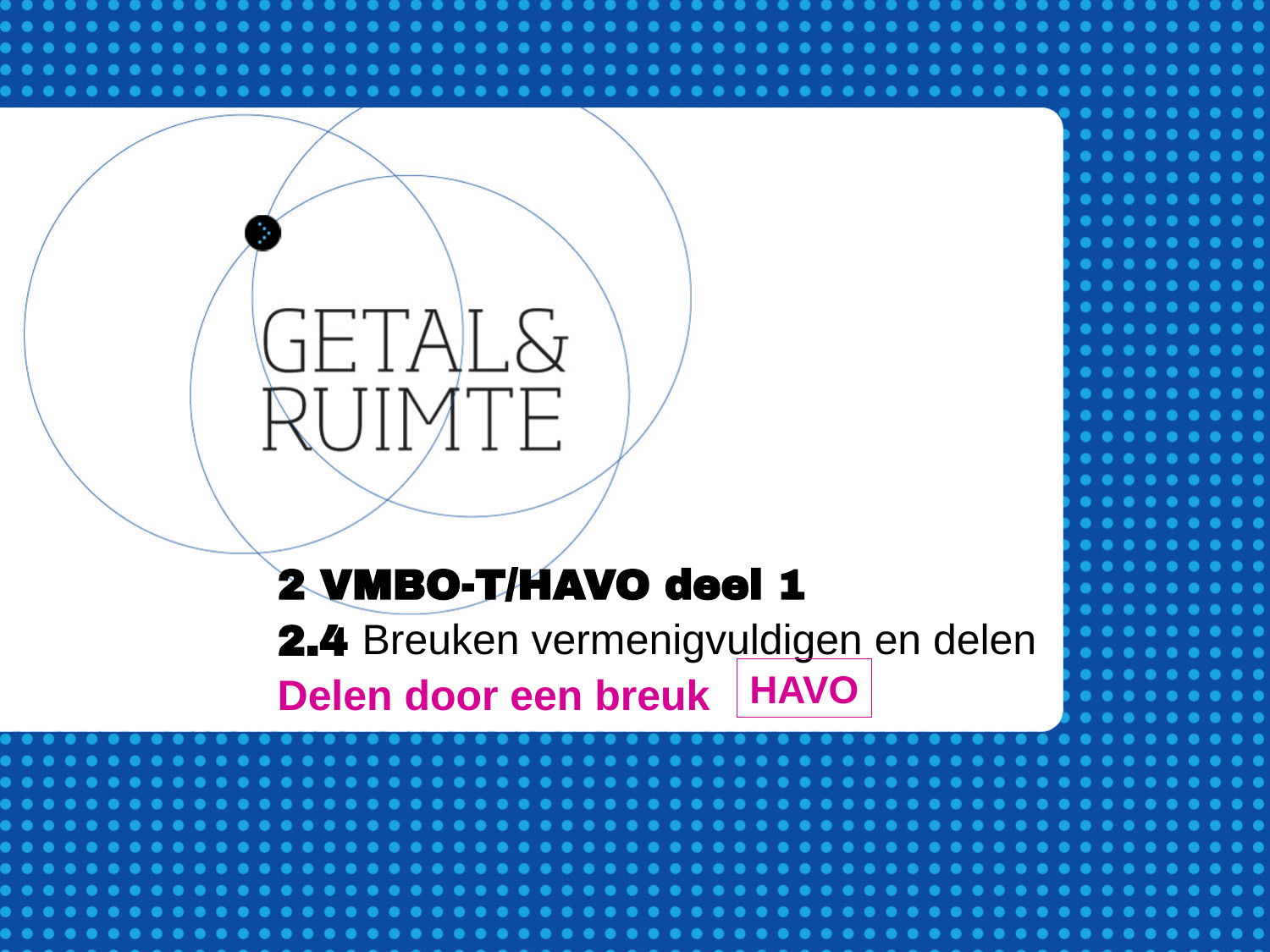

2 VMBO-T/HAVO deel 1
2.4 Breuken vermenigvuldigen en delen
Delen door een breuk

HAVO